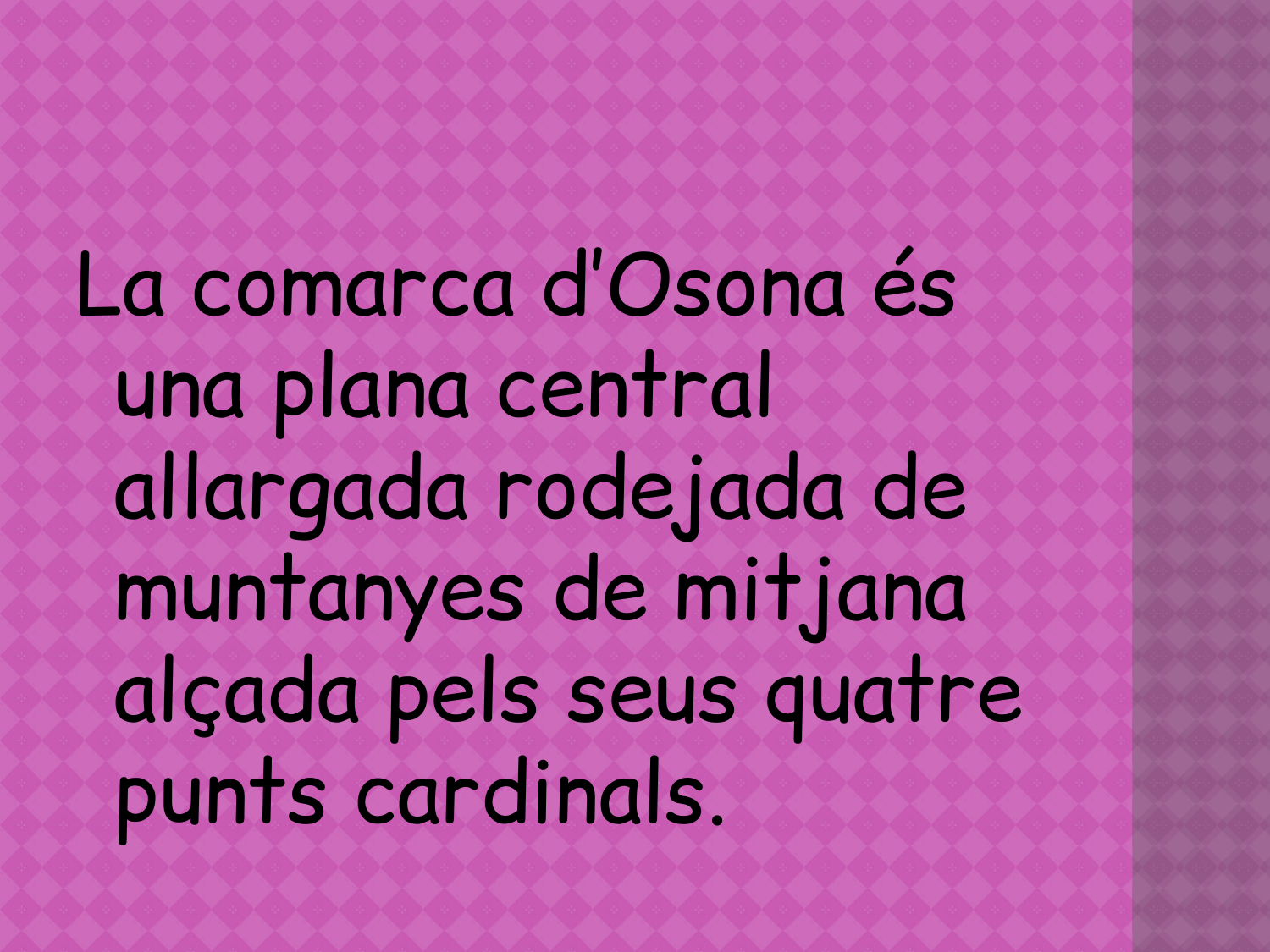

#
La comarca d’Osona és una plana central allargada rodejada de muntanyes de mitjana alçada pels seus quatre punts cardinals.